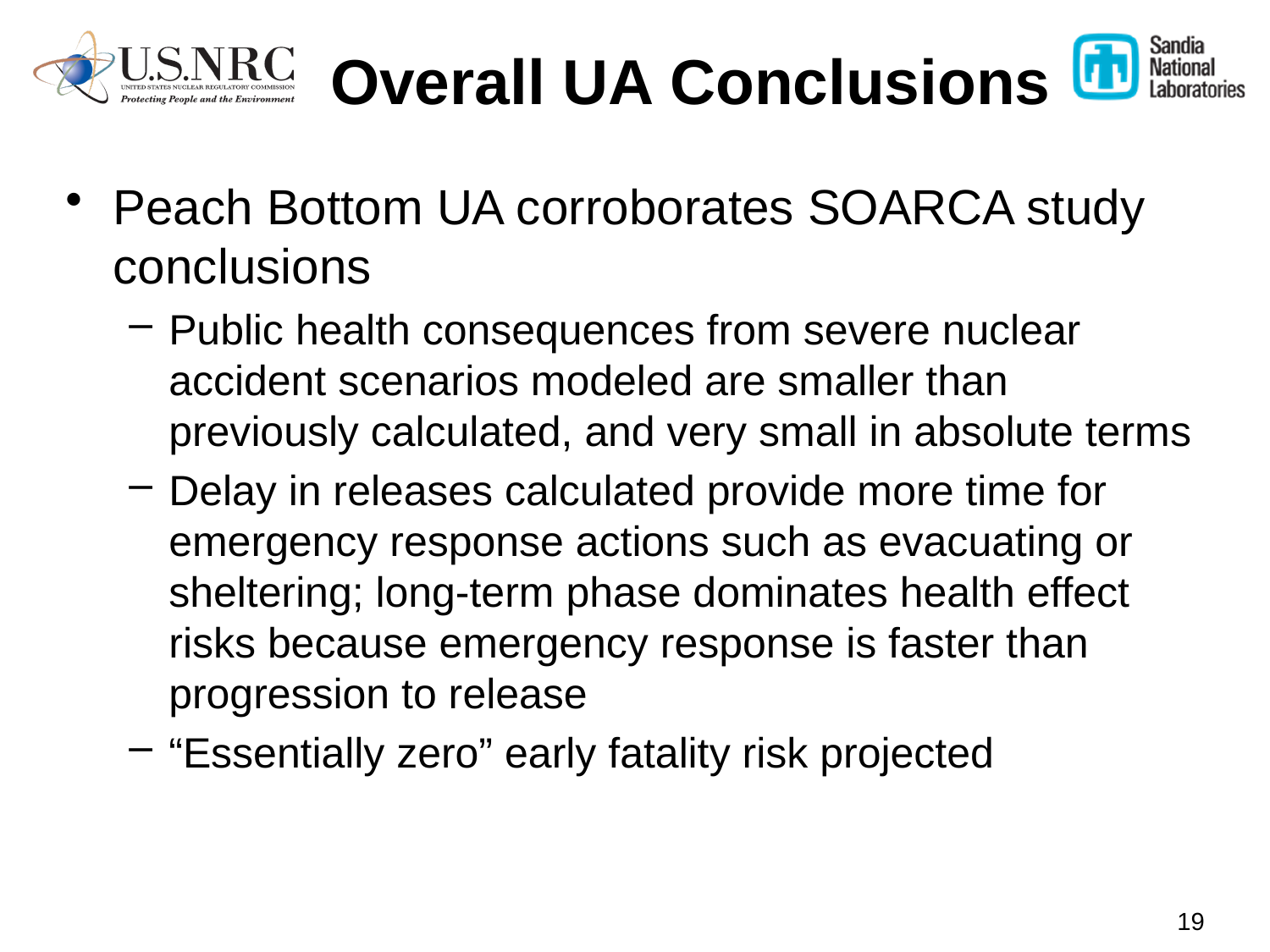

# Overall UA Conclusions
Peach Bottom UA corroborates SOARCA study conclusions
Public health consequences from severe nuclear accident scenarios modeled are smaller than previously calculated, and very small in absolute terms
Delay in releases calculated provide more time for emergency response actions such as evacuating or sheltering; long-term phase dominates health effect risks because emergency response is faster than progression to release
“Essentially zero” early fatality risk projected

19